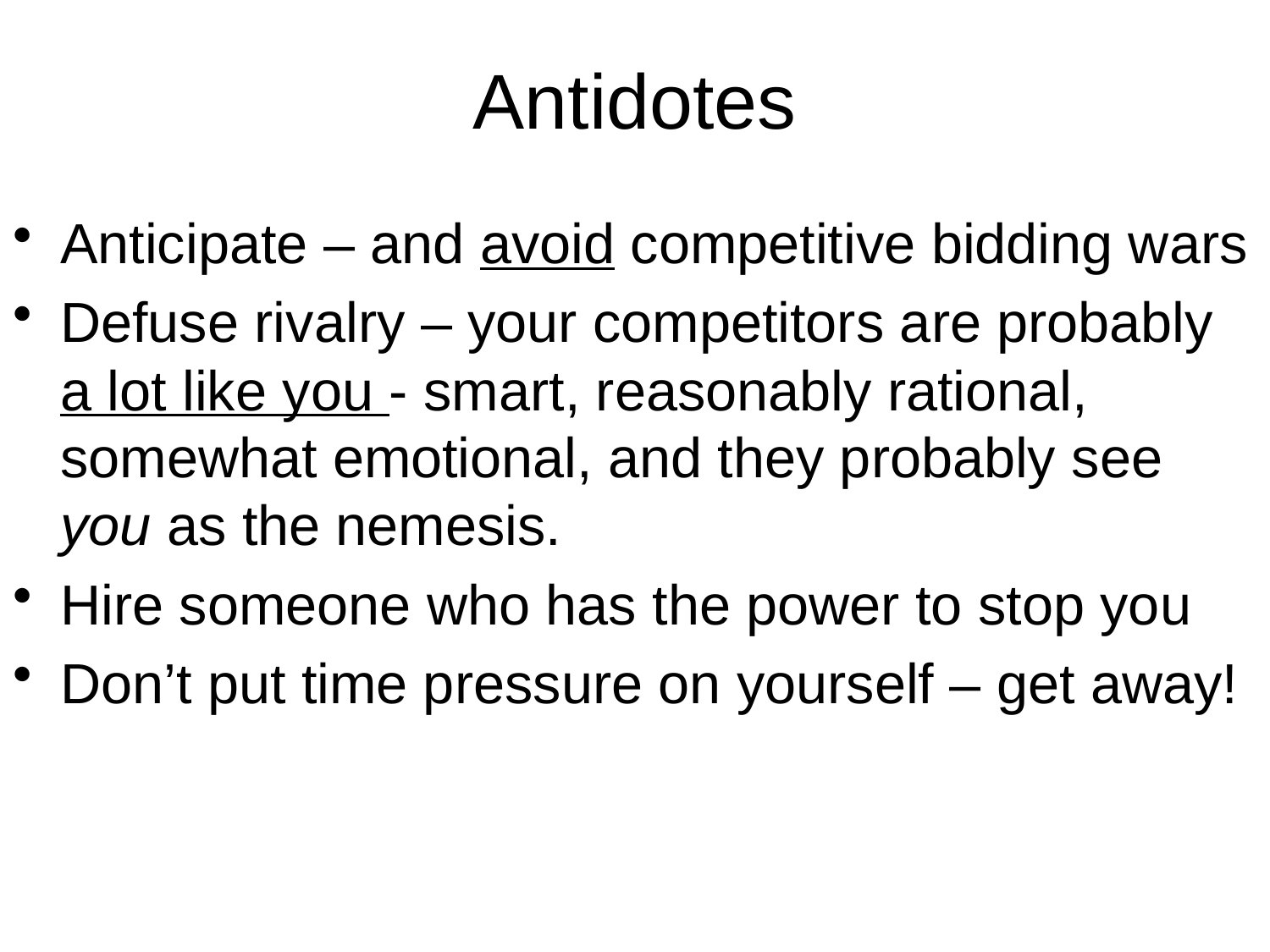

# Antidotes
Anticipate – and avoid competitive bidding wars
Defuse rivalry – your competitors are probably a lot like you - smart, reasonably rational, somewhat emotional, and they probably see you as the nemesis.
Hire someone who has the power to stop you
Don’t put time pressure on yourself – get away!